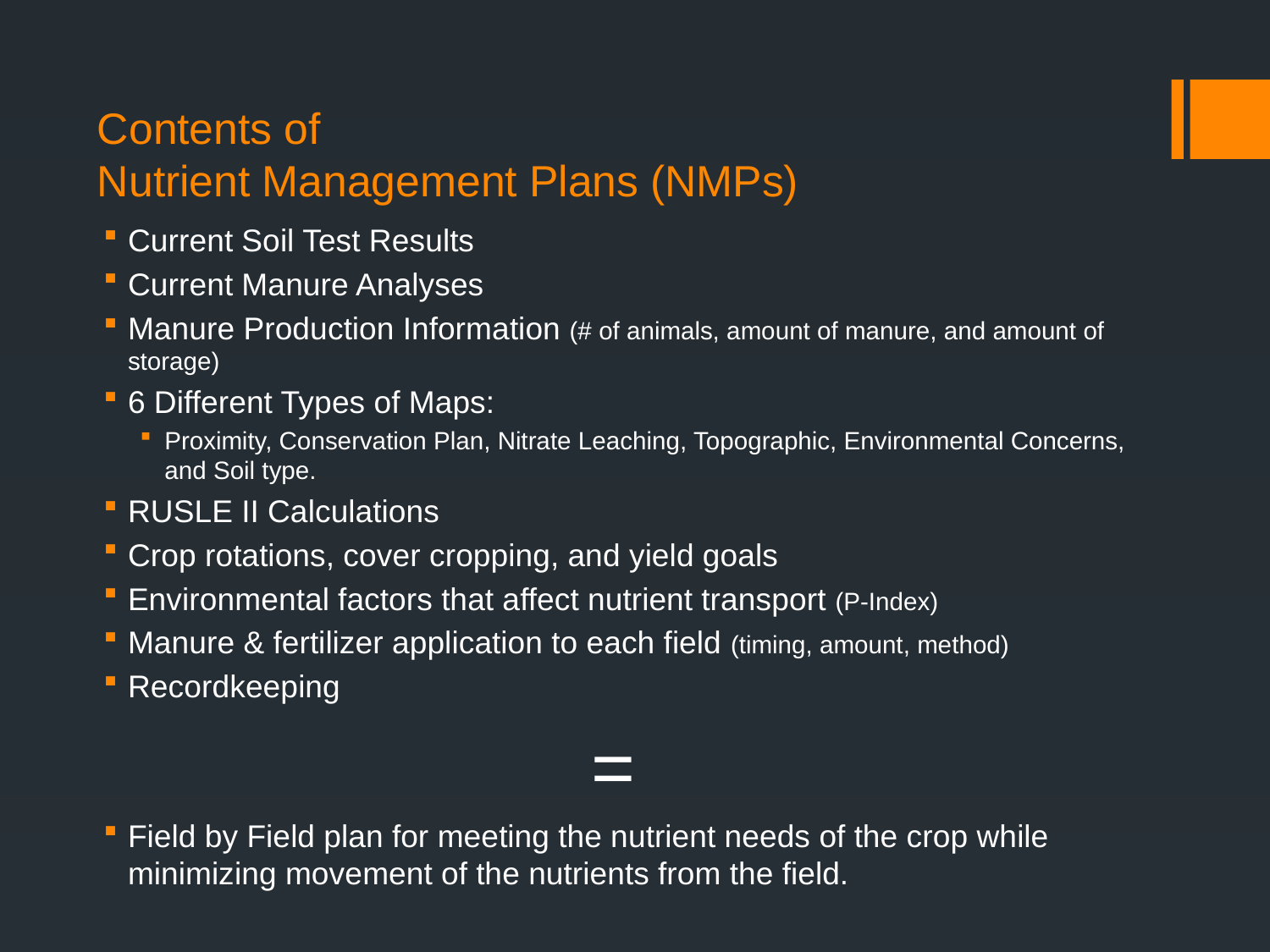

# Contents of Nutrient Management Plans (NMPs)
Current Soil Test Results
Current Manure Analyses
Manure Production Information (# of animals, amount of manure, and amount of storage)
6 Different Types of Maps:
Proximity, Conservation Plan, Nitrate Leaching, Topographic, Environmental Concerns, and Soil type.
RUSLE II Calculations
Crop rotations, cover cropping, and yield goals
Environmental factors that affect nutrient transport (P-Index)
Manure & fertilizer application to each field (timing, amount, method)
Recordkeeping
=
Field by Field plan for meeting the nutrient needs of the crop while minimizing movement of the nutrients from the field.